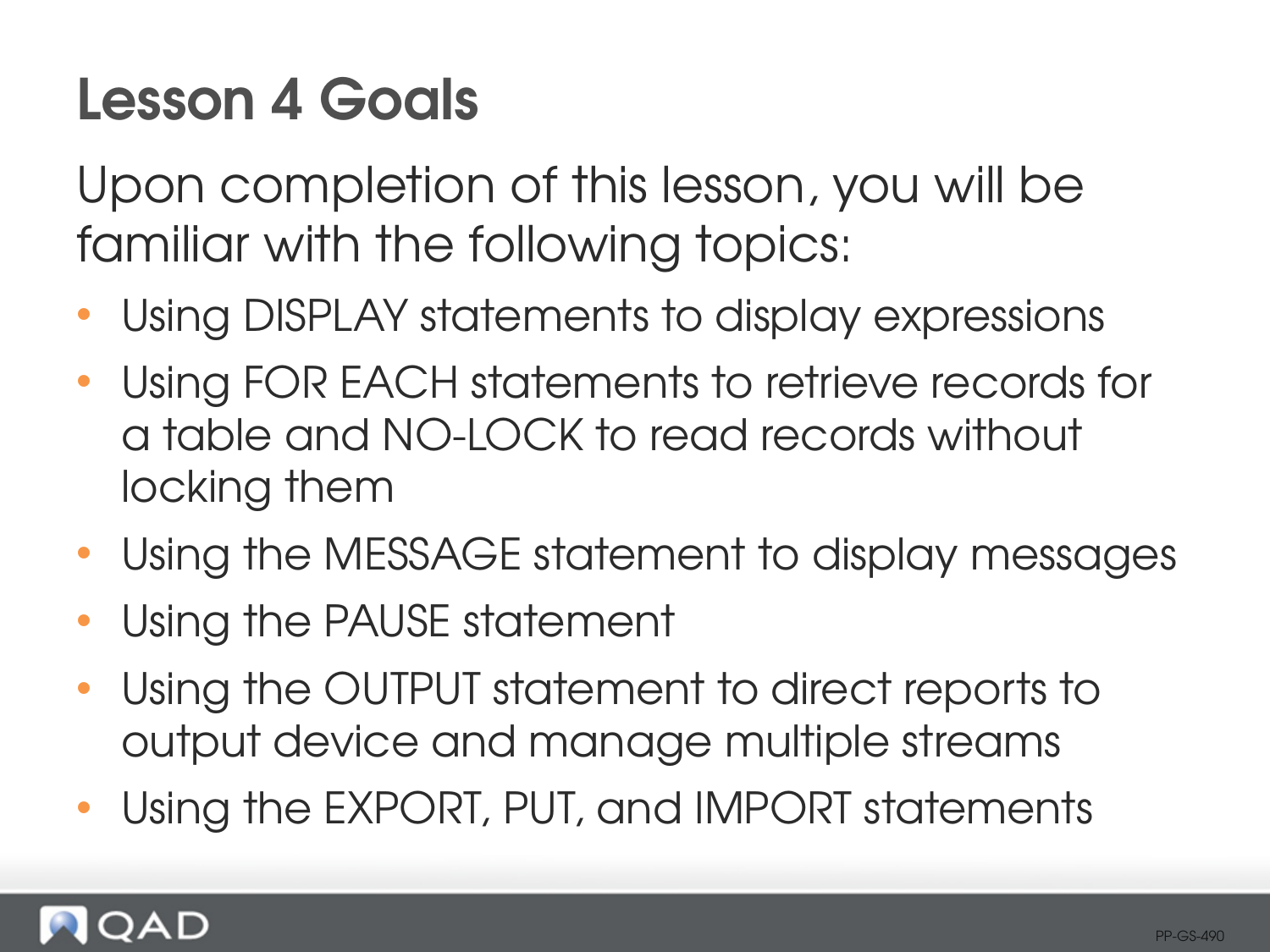

# Lesson 4 Goals
Upon completion of this lesson, you will be familiar with the following topics:
Using DISPLAY statements to display expressions
Using FOR EACH statements to retrieve records for a table and NO-LOCK to read records without locking them
Using the MESSAGE statement to display messages
Using the PAUSE statement
Using the OUTPUT statement to direct reports to output device and manage multiple streams
Using the EXPORT, PUT, and IMPORT statements

PP-GS-490